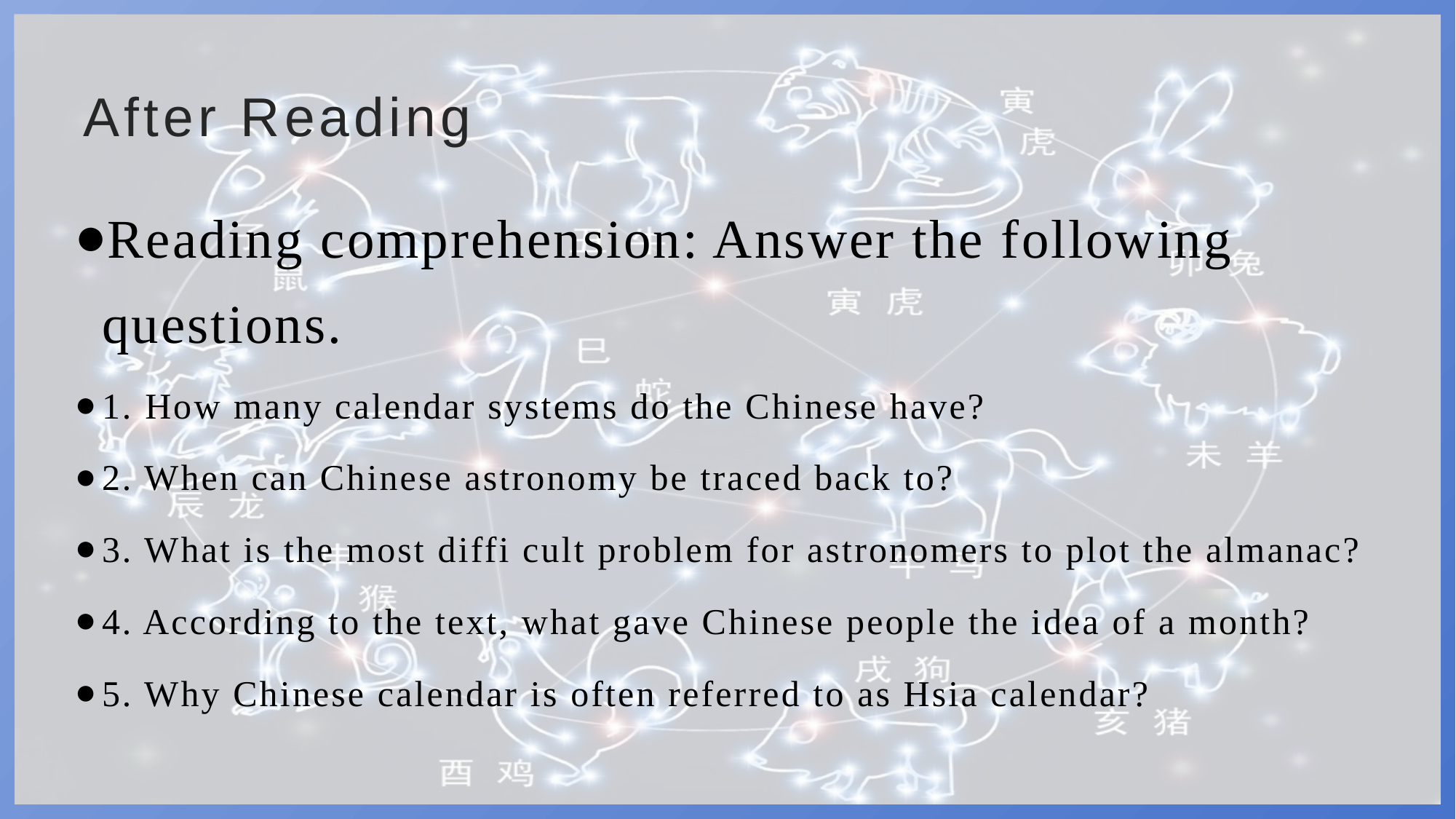

# After Reading
Reading comprehension: Answer the following questions.
1. How many calendar systems do the Chinese have?
2. When can Chinese astronomy be traced back to?
3. What is the most diffi cult problem for astronomers to plot the almanac?
4. According to the text, what gave Chinese people the idea of a month?
5. Why Chinese calendar is often referred to as Hsia calendar?